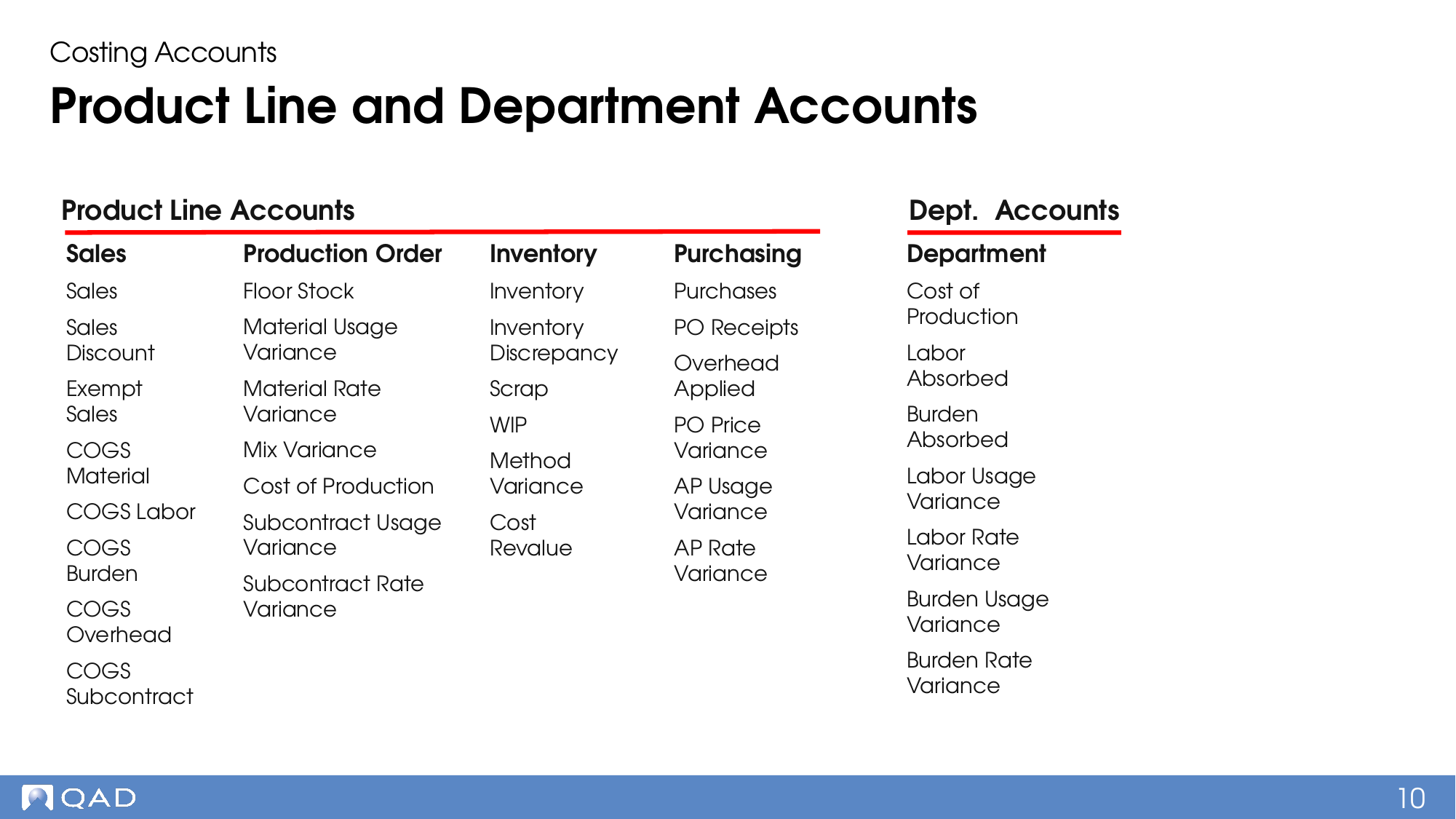

Costing Accounts
# Product Line and Department Accounts
Product Line Accounts
Dept.  Accounts

Production Order
Floor Stock
Material Usage Variance
Material Rate Variance
Mix Variance
Cost of Production
Subcontract Usage Variance
Subcontract Rate Variance

Sales
Sales
Sales Discount
Exempt Sales
COGS Material
COGS Labor
COGS Burden
COGS Overhead
COGS Subcontract
Inventory
Inventory
Inventory Discrepancy
Scrap
WIP
Method Variance
Cost Revalue
Purchasing
Purchases
PO Receipts
Overhead Applied
PO Price Variance
AP Usage Variance
AP Rate Variance
Department
Cost of Production
Labor Absorbed
Burden Absorbed
Labor Usage Variance
Labor Rate Variance
Burden Usage Variance
Burden Rate Variance
10